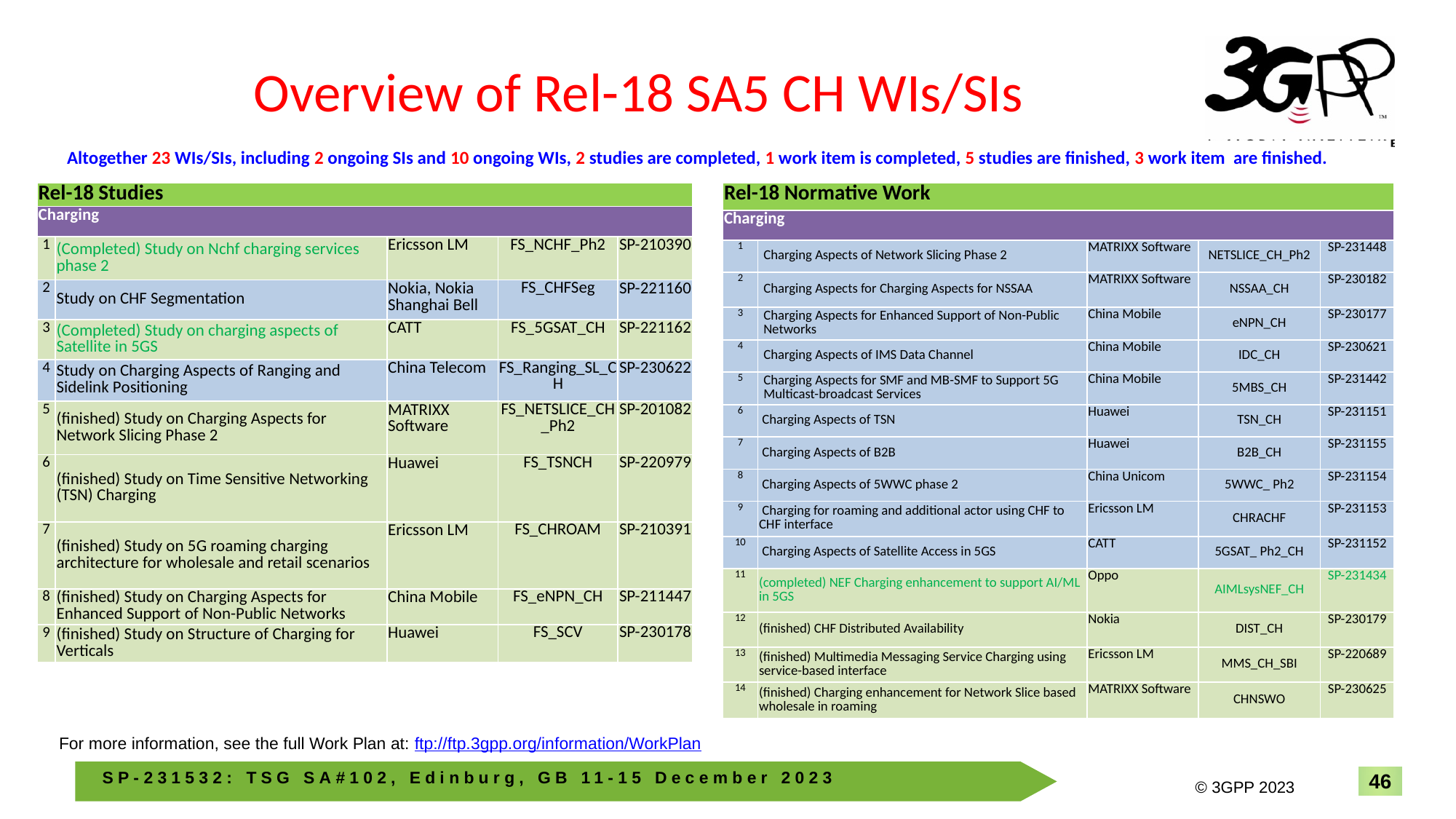

# Overview of Rel-18 SA5 CH WIs/SIs
Altogether 23 WIs/SIs, including 2 ongoing SIs and 10 ongoing WIs, 2 studies are completed, 1 work item is completed, 5 studies are finished, 3 work item  are finished.
| Rel-18 Studies |  |  |  |  |
| --- | --- | --- | --- | --- |
| Charging |  |  |  |  |
| 1 | (Completed) Study on Nchf charging services phase 2 | Ericsson LM | FS\_NCHF\_Ph2 | SP-210390 |
| 2 | Study on CHF Segmentation | Nokia, Nokia Shanghai Bell | FS\_CHFSeg | SP-221160 |
| 3 | (Completed) Study on charging aspects of Satellite in 5GS | CATT | FS\_5GSAT\_CH | SP-221162 |
| 4 | Study on Charging Aspects of Ranging and Sidelink Positioning | China Telecom | FS\_Ranging\_SL\_CH | SP-230622 |
| 5 | (finished) Study on Charging Aspects for Network Slicing Phase 2 | MATRIXX Software | FS\_NETSLICE\_CH\_Ph2 | SP-201082 |
| 6 | (finished) Study on Time Sensitive Networking (TSN) Charging | Huawei | FS\_TSNCH | SP-220979 |
| 7 | (finished) Study on 5G roaming charging architecture for wholesale and retail scenarios | Ericsson LM | FS\_CHROAM | SP-210391 |
| 8 | (finished) Study on Charging Aspects for Enhanced Support of Non-Public Networks | China Mobile | FS\_eNPN\_CH | SP-211447 |
| 9 | (finished) Study on Structure of Charging for Verticals | Huawei | FS\_SCV | SP-230178 |
| Rel-18 Normative Work |  |  |  |  |
| --- | --- | --- | --- | --- |
| Charging |  |  |  |  |
| 1 | Charging Aspects of Network Slicing Phase 2 | MATRIXX Software | NETSLICE\_CH\_Ph2 | SP-231448 |
| 2 | Charging Aspects for Charging Aspects for NSSAA | MATRIXX Software | NSSAA\_CH | SP-230182 |
| 3 | Charging Aspects for Enhanced Support of Non-Public Networks | China Mobile | eNPN\_CH | SP-230177 |
| 4 | Charging Aspects of IMS Data Channel | China Mobile | IDC\_CH | SP-230621 |
| 5 | Charging Aspects for SMF and MB-SMF to Support 5G Multicast-broadcast Services | China Mobile | 5MBS\_CH | SP-231442 |
| 6 | Charging Aspects of TSN | Huawei | TSN\_CH | SP-231151 |
| 7 | Charging Aspects of B2B | Huawei | B2B\_CH | SP-231155 |
| 8 | Charging Aspects of 5WWC phase 2 | China Unicom | 5WWC\_ Ph2 | SP-231154 |
| 9 | Charging for roaming and additional actor using CHF to CHF interface | Ericsson LM | CHRACHF | SP-231153 |
| 10 | Charging Aspects of Satellite Access in 5GS | CATT | 5GSAT\_ Ph2\_CH | SP-231152 |
| 11 | (completed) NEF Charging enhancement to support AI/ML in 5GS | Oppo | AIMLsysNEF\_CH | SP-231434 |
| 12 | (finished) CHF Distributed Availability | Nokia | DIST\_CH | SP-230179 |
| 13 | (finished) Multimedia Messaging Service Charging using service-based interface | Ericsson LM | MMS\_CH\_SBI | SP-220689 |
| 14 | (finished) Charging enhancement for Network Slice based wholesale in roaming | MATRIXX Software | CHNSWO | SP-230625 |
For more information, see the full Work Plan at: ftp://ftp.3gpp.org/information/WorkPlan